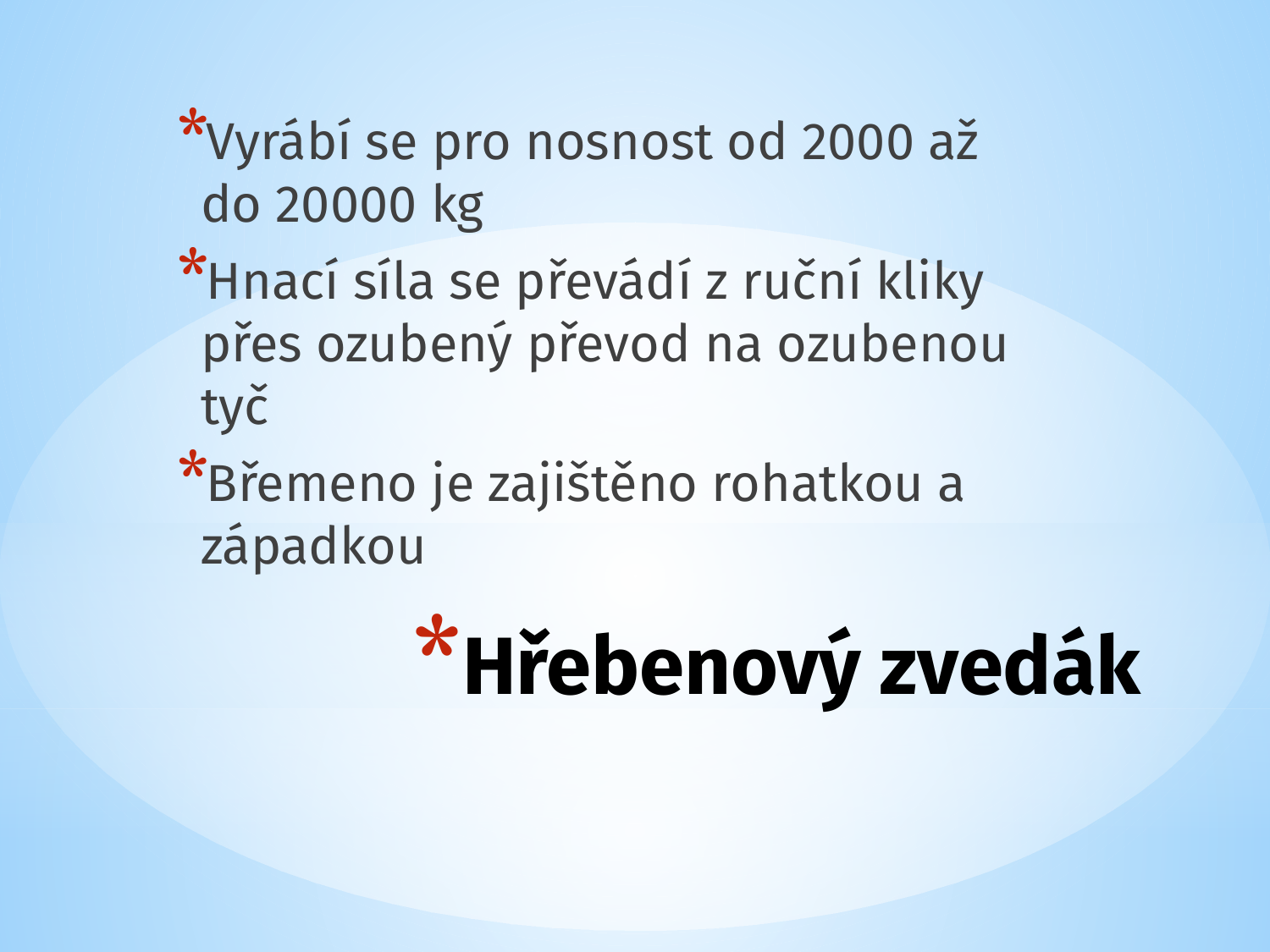

Vyrábí se pro nosnost od 2000 až do 20000 kg
Hnací síla se převádí z ruční kliky přes ozubený převod na ozubenou tyč
Břemeno je zajištěno rohatkou a západkou
# Hřebenový zvedák